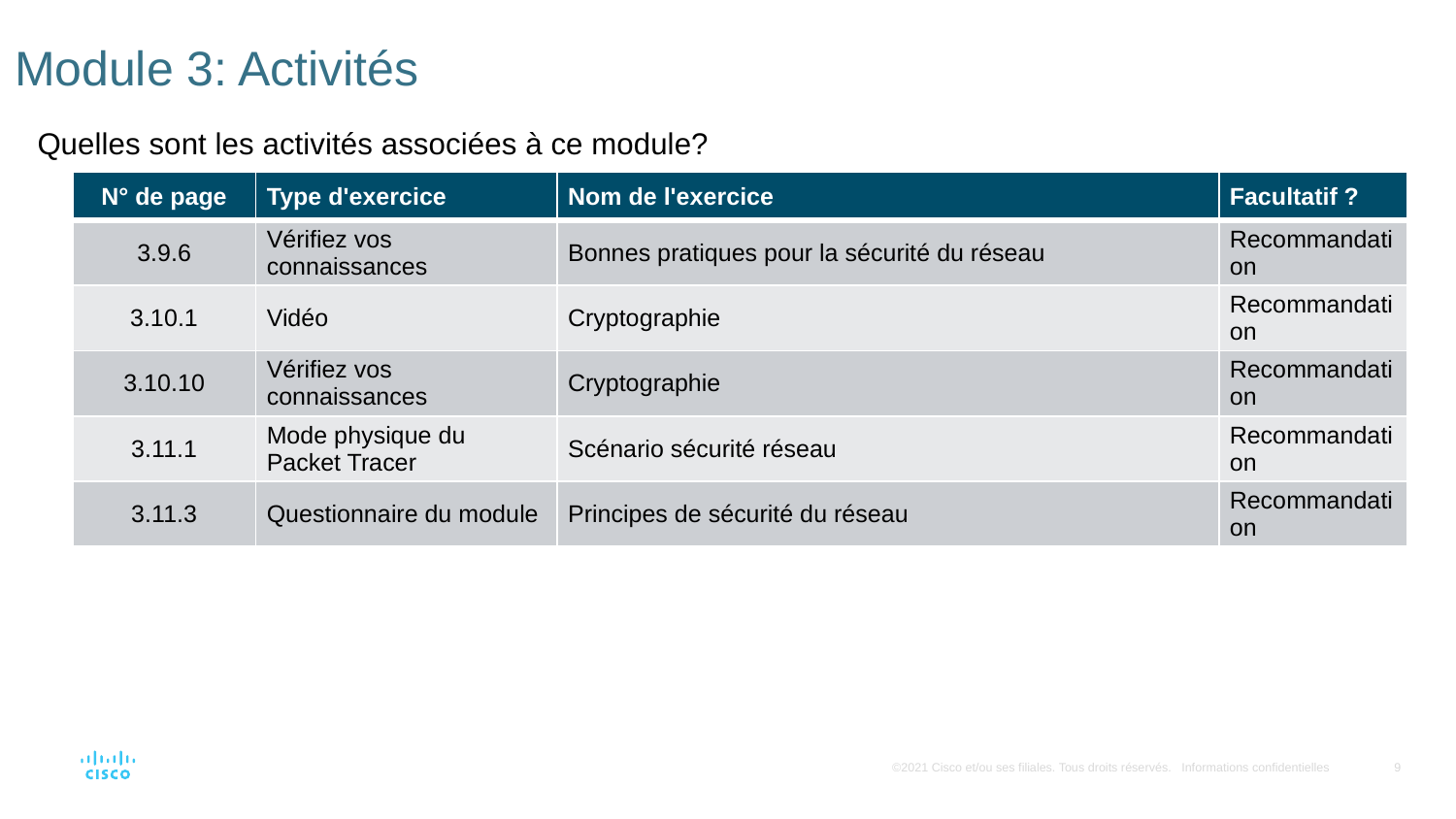

# Module 3: Activités
Quelles sont les activités associées à ce module?

| N° de page | Type d'exercice | Nom de l'exercice | Facultatif ? |
| --- | --- | --- | --- |
| 3.9.6 | Vérifiez vos connaissances | Bonnes pratiques pour la sécurité du réseau | Recommandation |
| 3.10.1 | Vidéo | Cryptographie | Recommandation |
| 3.10.10 | Vérifiez vos connaissances | Cryptographie | Recommandation |
| 3.11.1 | Mode physique du Packet Tracer | Scénario sécurité réseau | Recommandation |
| 3.11.3 | Questionnaire du module | Principes de sécurité du réseau | Recommandation |